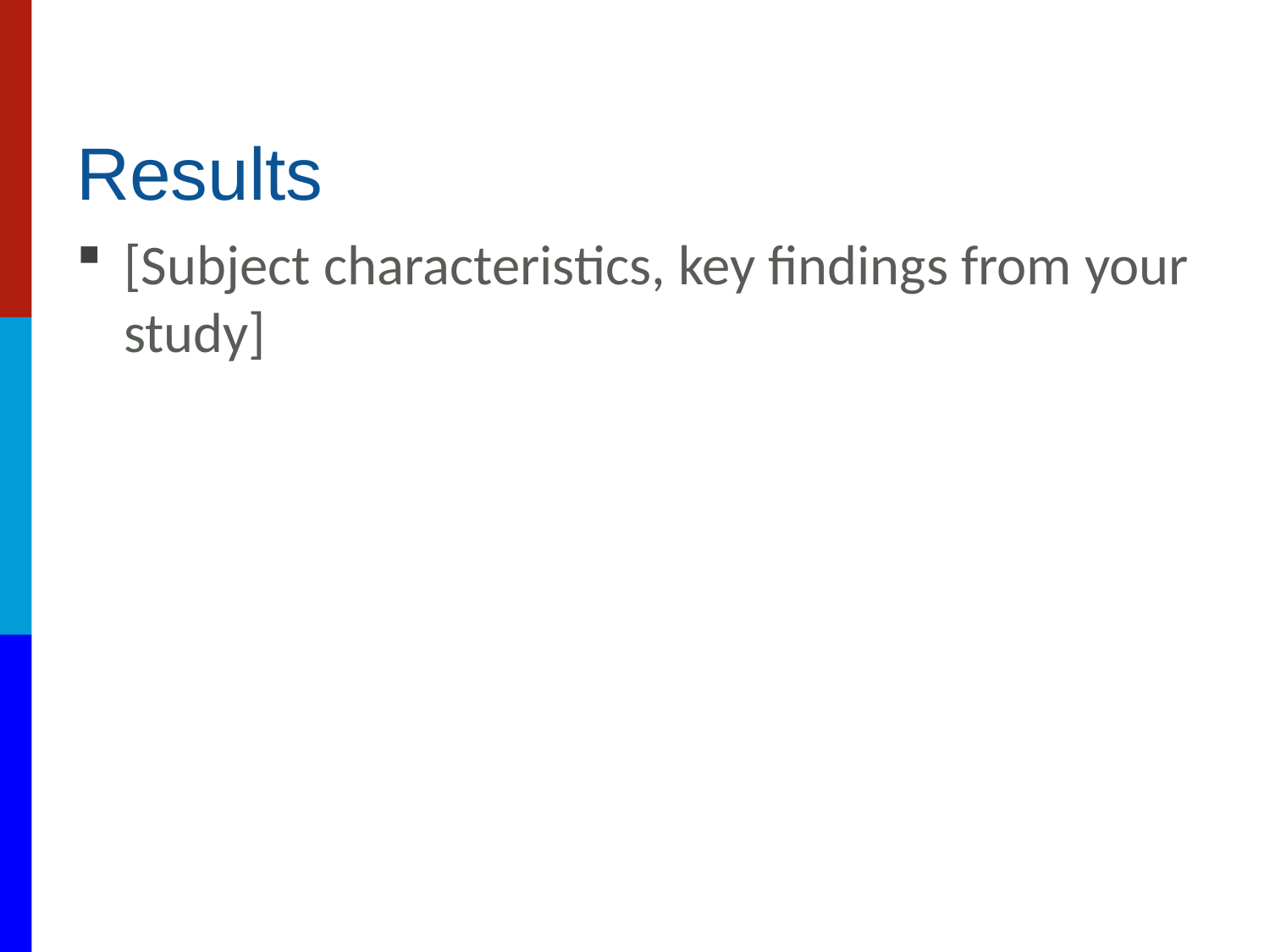

# Results
[Subject characteristics, key findings from your study]